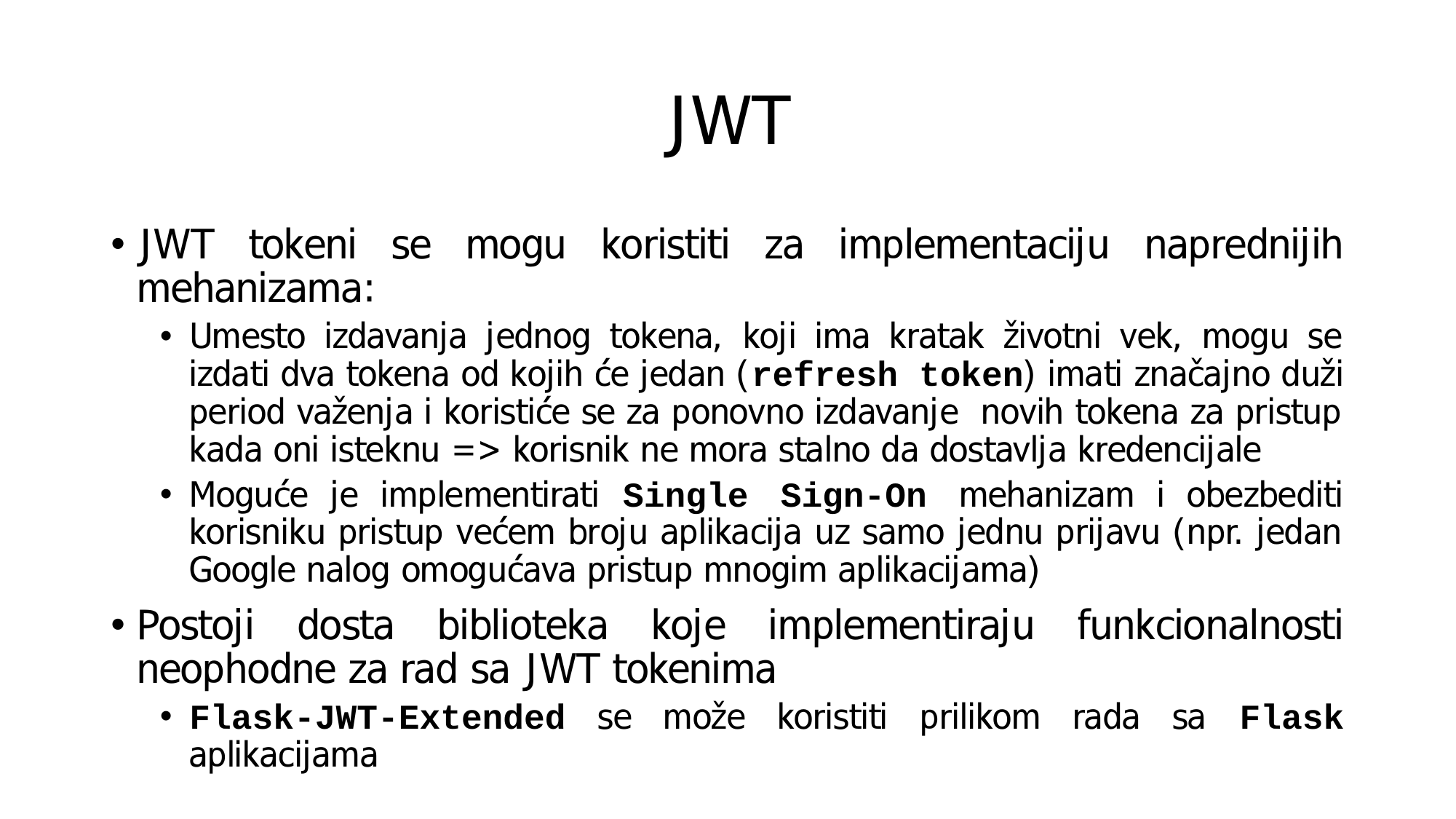

# JWT
JWT tokeni se mogu koristiti za implementaciju naprednijih mehanizama:
Umesto izdavanja jednog tokena, koji ima kratak životni vek, mogu se izdati dva tokena od kojih će jedan (refresh token) imati značajno duži period važenja i koristiće se za ponovno izdavanje  novih tokena za pristup kada oni isteknu => korisnik ne mora stalno da dostavlja kredencijale
Moguće je implementirati Single Sign-On mehanizam i obezbediti korisniku pristup većem broju aplikacija uz samo jednu prijavu (npr. jedan Google nalog omogućava pristup mnogim aplikacijama)
Postoji dosta biblioteka koje implementiraju funkcionalnosti neophodne za rad sa JWT tokenima
Flask-JWT-Extended se može koristiti prilikom rada sa Flask aplikacijama